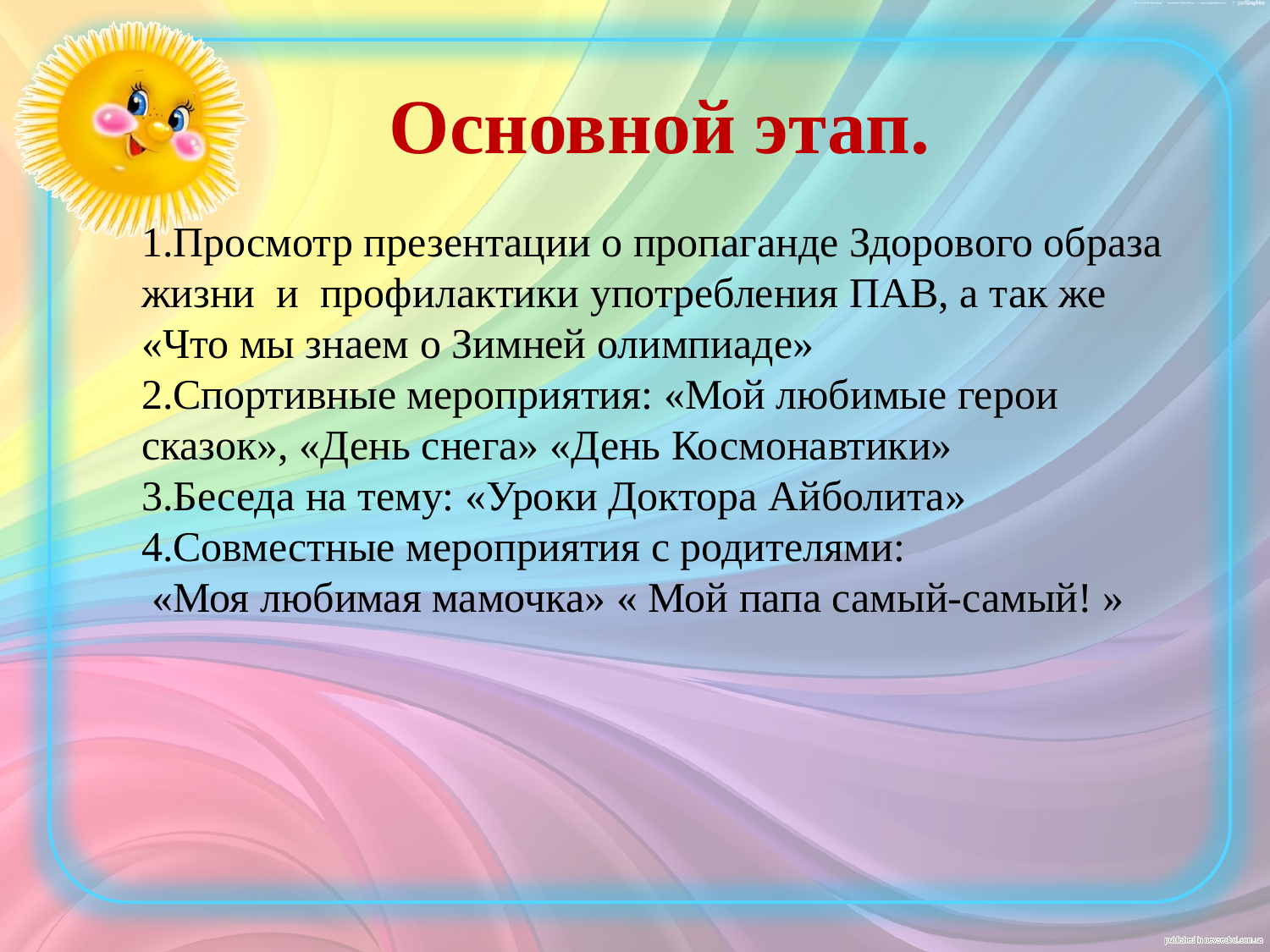

Основной этап.
1.Просмотр презентации о пропаганде Здорового образа жизни  и  профилактики употребления ПАВ, а так же «Что мы знаем о Зимней олимпиаде»
2.Спортивные мероприятия: «Мой любимые герои сказок», «День снега» «День Космонавтики»
3.Беседа на тему: «Уроки Доктора Айболита»
4.Совместные мероприятия с родителями:
 «Моя любимая мамочка» « Мой папа самый-самый! »